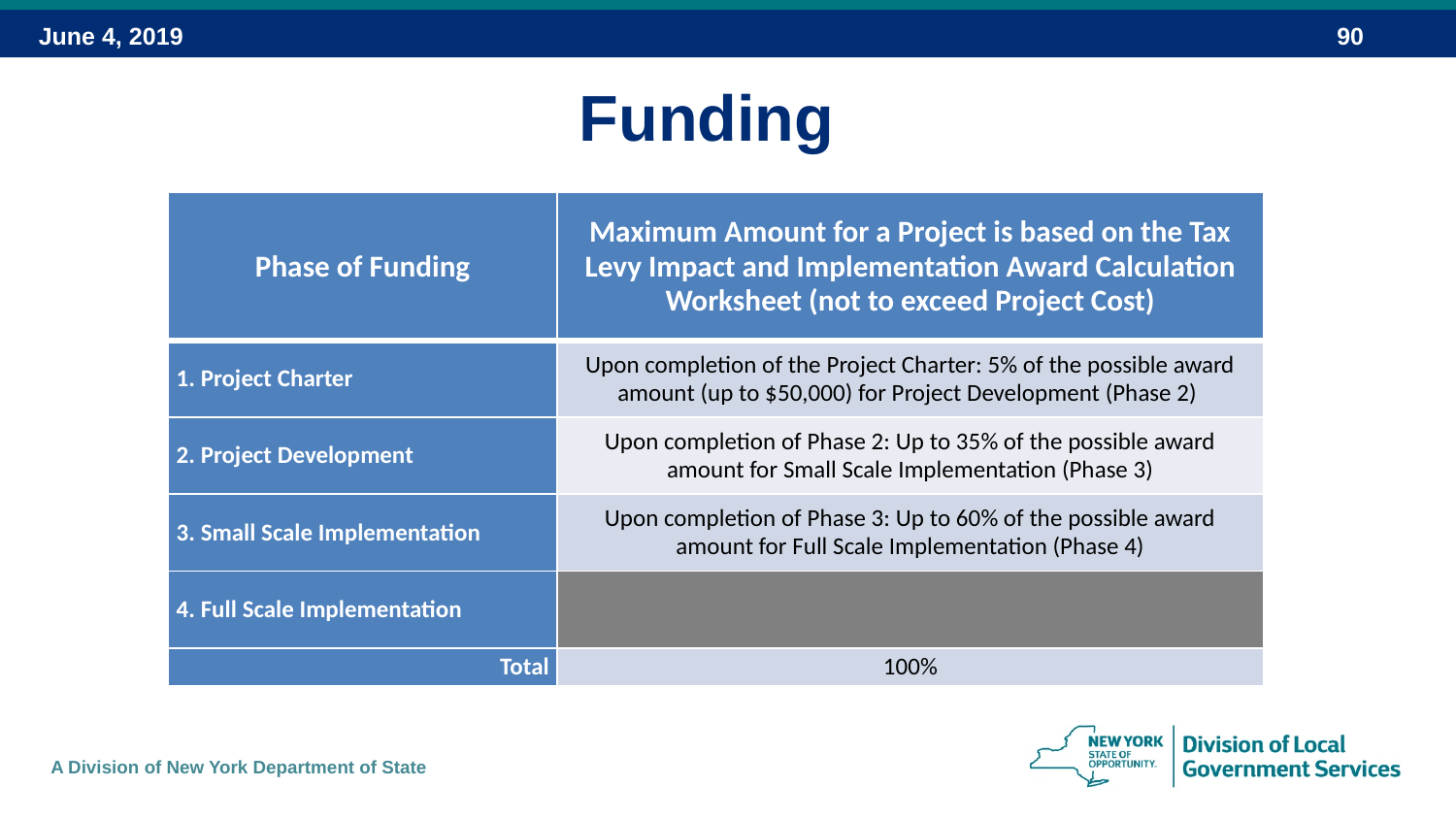

Funding
| Phase of Funding | Maximum Amount for a Project is based on the Tax Levy Impact and Implementation Award Calculation Worksheet (not to exceed Project Cost) |
| --- | --- |
| 1. Project Charter | Upon completion of the Project Charter: 5% of the possible award amount (up to $50,000) for Project Development (Phase 2) |
| 2. Project Development | Upon completion of Phase 2: Up to 35% of the possible award amount for Small Scale Implementation (Phase 3) |
| 3. Small Scale Implementation | Upon completion of Phase 3: Up to 60% of the possible award amount for Full Scale Implementation (Phase 4) |
| 4. Full Scale Implementation |  |
| Total | 100% |